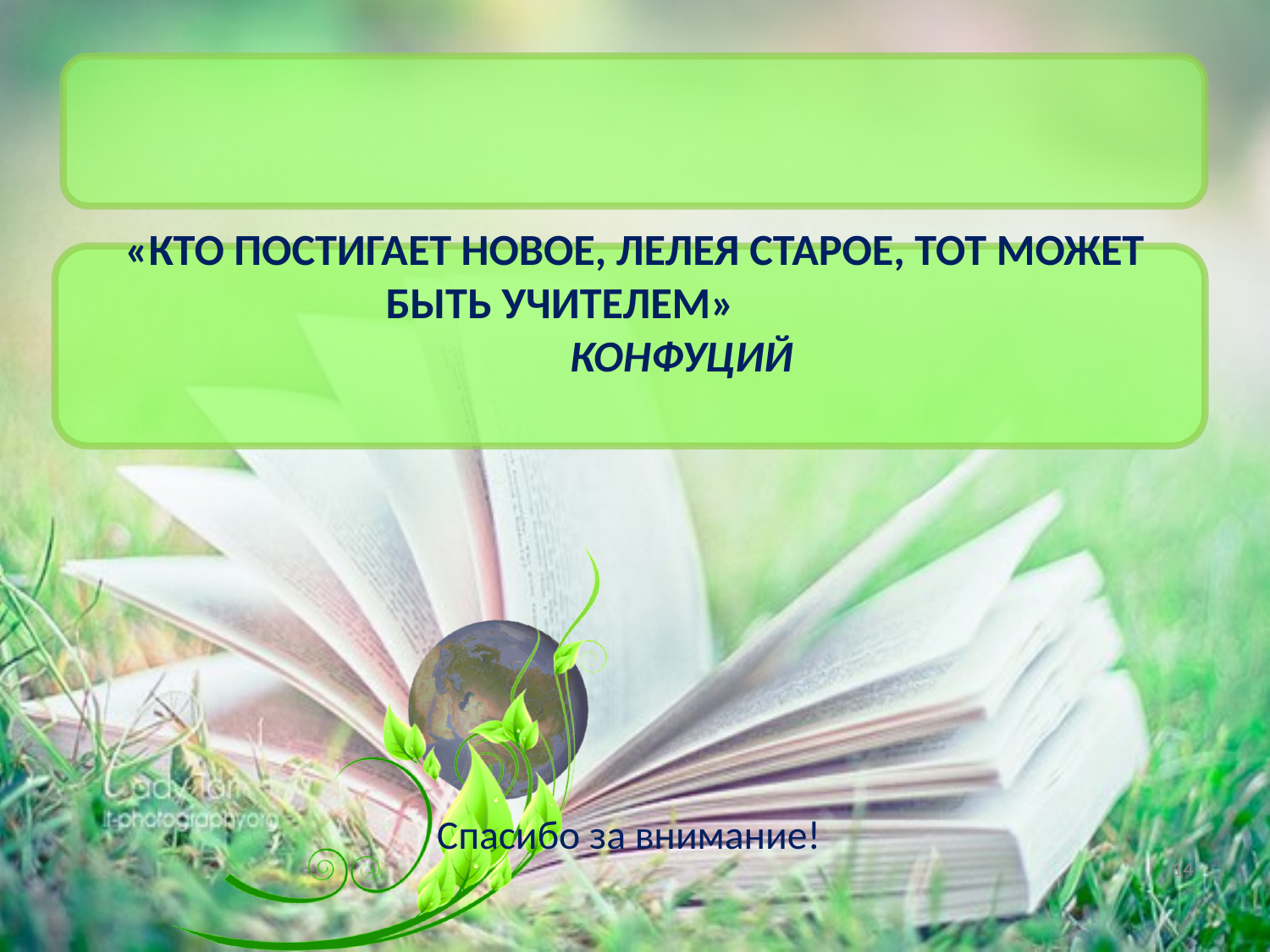

# «Кто постигает новое, лелея старое, тот может быть учителем» Конфуций

Спасибо за внимание!